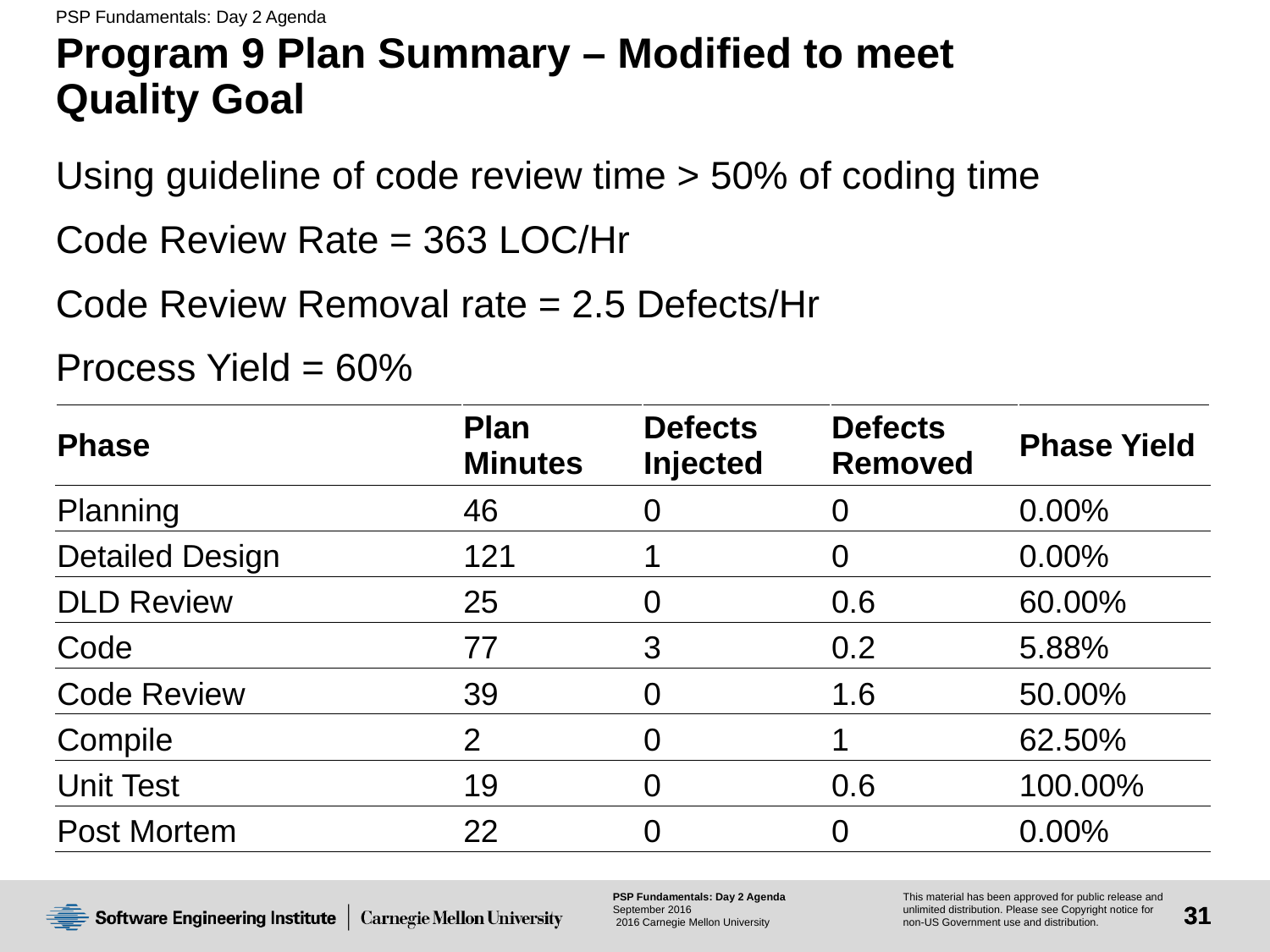

# Program 9 Plan Summary – Modified to meet Quality Goal
Using guideline of code review time > 50% of coding time
Code Review Rate = 363 LOC/Hr
Code Review Removal rate = 2.5 Defects/Hr
Process Yield = 60%
| Phase | Plan Minutes | Defects Injected | Defects Removed | Phase Yield |
| --- | --- | --- | --- | --- |
| Planning | 46 | 0 | 0 | 0.00% |
| Detailed Design | 121 | 1 | 0 | 0.00% |
| DLD Review | 25 | 0 | 0.6 | 60.00% |
| Code | 77 | 3 | 0.2 | 5.88% |
| Code Review | 39 | 0 | 1.6 | 50.00% |
| Compile | 2 | 0 | 1 | 62.50% |
| Unit Test | 19 | 0 | 0.6 | 100.00% |
| Post Mortem | 22 | 0 | 0 | 0.00% |